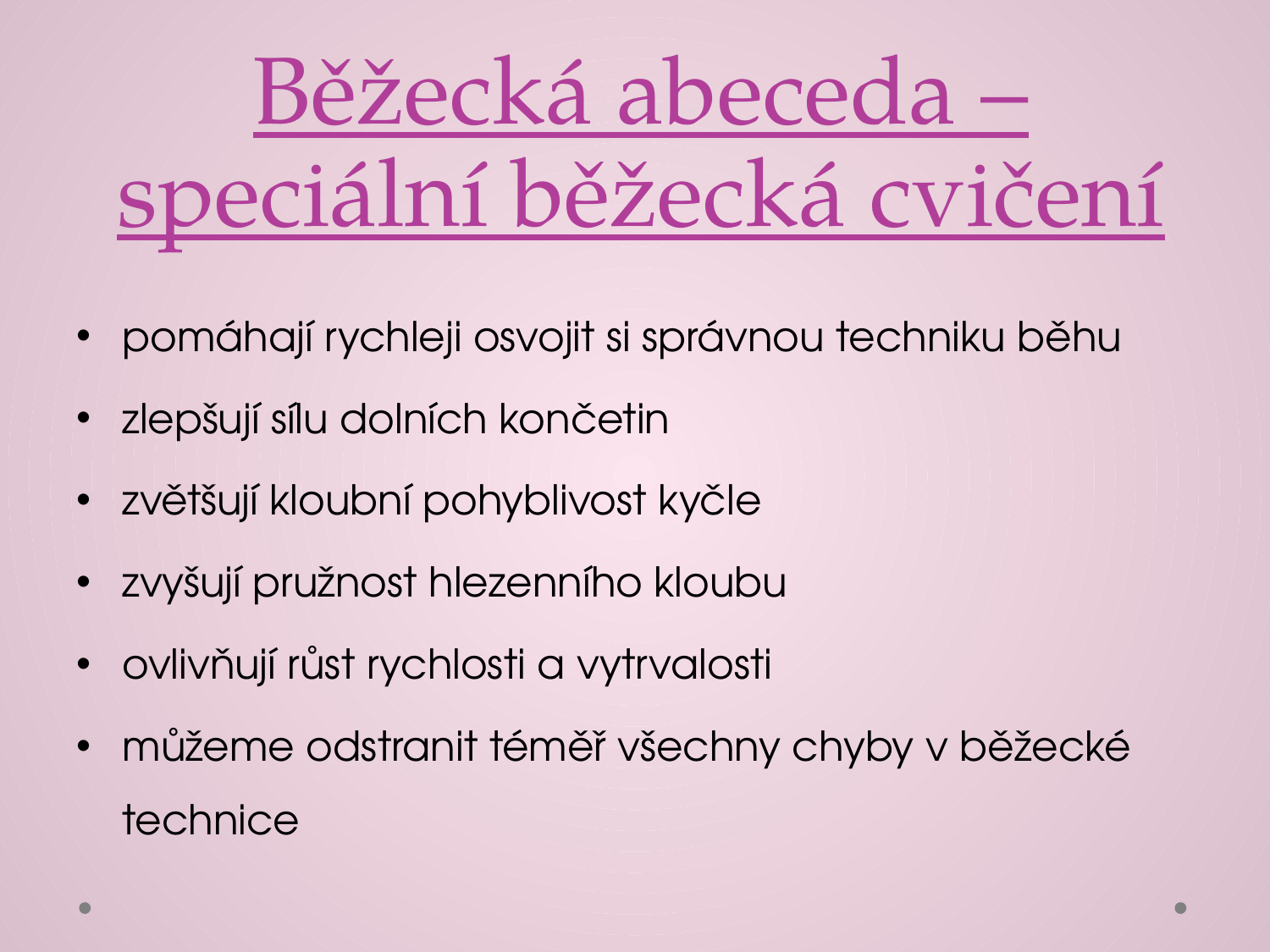

# Běžecká abeceda – speciální běžecká cvičení

pomáhají rychleji osvojit si správnou techniku běhu
zlepšují sílu dolních končetin
zvětšují kloubní pohyblivost kyčle
zvyšují pružnost hlezenního kloubu
ovlivňují růst rychlosti a vytrvalosti
můžeme odstranit téměř všechny chyby v běžecké technice